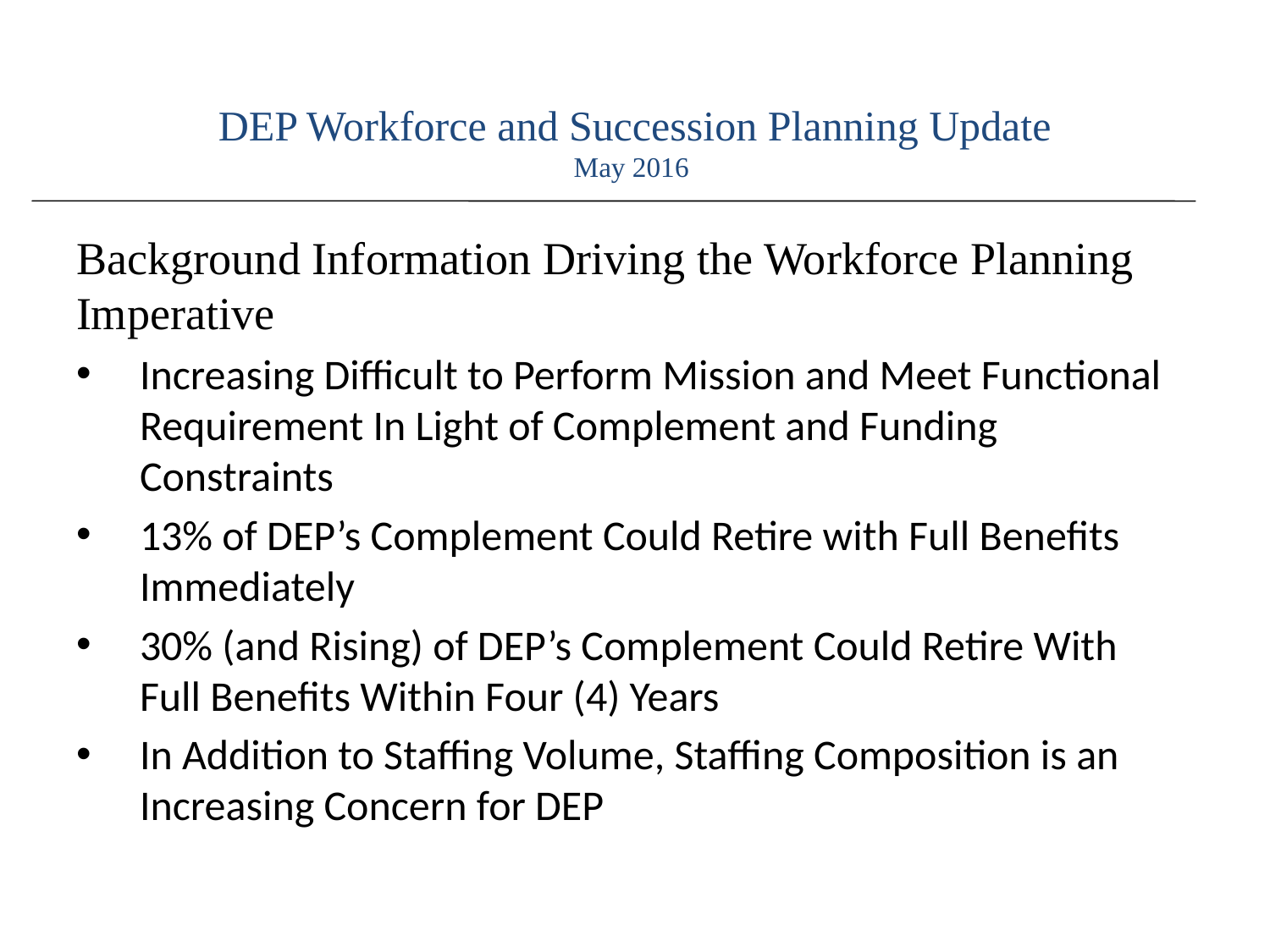

# DEP Workforce and Succession Planning Update May 2016
Background Information Driving the Workforce Planning Imperative
Increasing Difficult to Perform Mission and Meet Functional Requirement In Light of Complement and Funding Constraints
13% of DEP’s Complement Could Retire with Full Benefits Immediately
30% (and Rising) of DEP’s Complement Could Retire With Full Benefits Within Four (4) Years
In Addition to Staffing Volume, Staffing Composition is an Increasing Concern for DEP